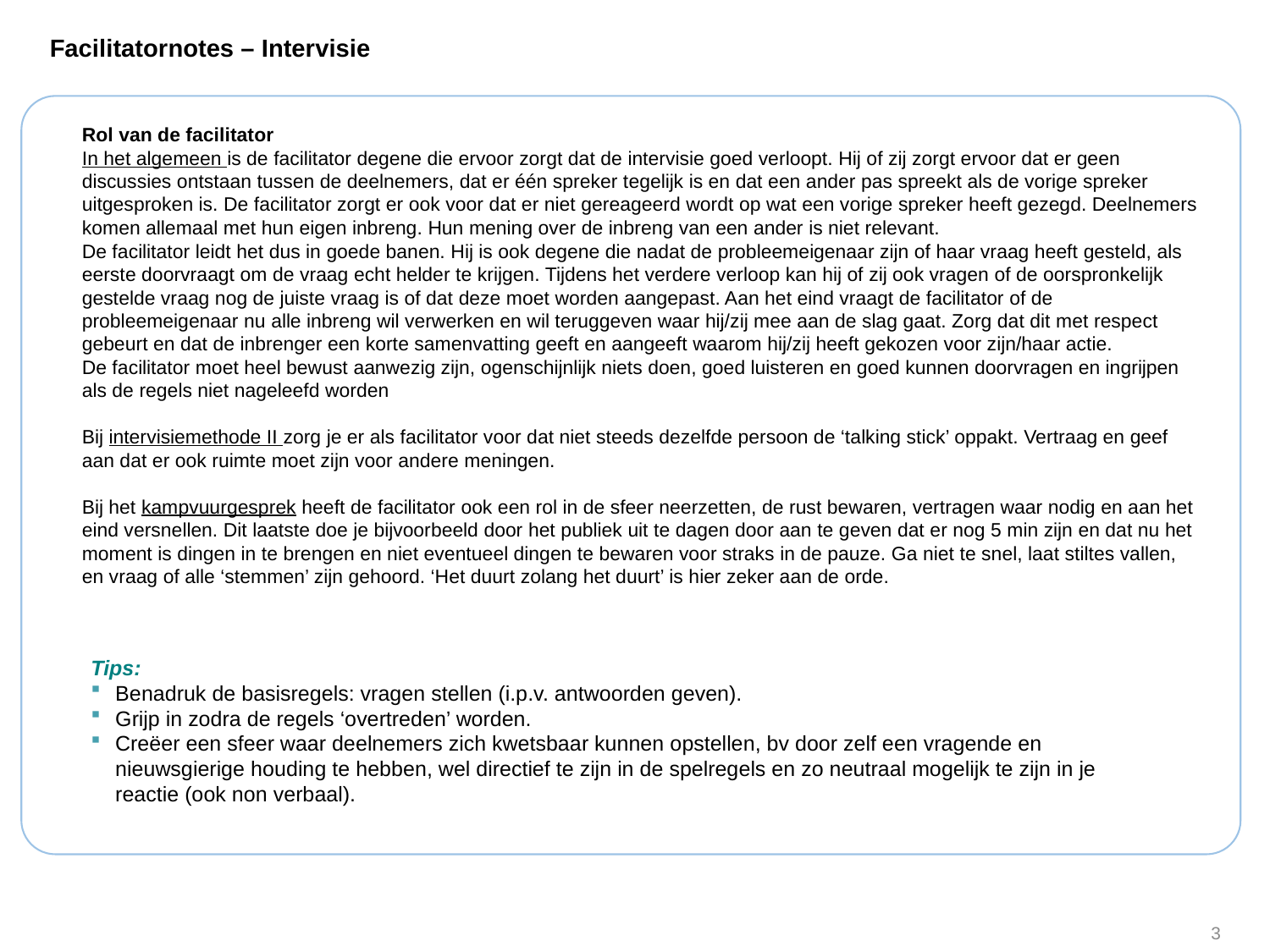

# Facilitatornotes – Intervisie

)
Rol van de facilitator
In het algemeen is de facilitator degene die ervoor zorgt dat de intervisie goed verloopt. Hij of zij zorgt ervoor dat er geen discussies ontstaan tussen de deelnemers, dat er één spreker tegelijk is en dat een ander pas spreekt als de vorige spreker uitgesproken is. De facilitator zorgt er ook voor dat er niet gereageerd wordt op wat een vorige spreker heeft gezegd. Deelnemers komen allemaal met hun eigen inbreng. Hun mening over de inbreng van een ander is niet relevant.
De facilitator leidt het dus in goede banen. Hij is ook degene die nadat de probleemeigenaar zijn of haar vraag heeft gesteld, als eerste doorvraagt om de vraag echt helder te krijgen. Tijdens het verdere verloop kan hij of zij ook vragen of de oorspronkelijk gestelde vraag nog de juiste vraag is of dat deze moet worden aangepast. Aan het eind vraagt de facilitator of de probleemeigenaar nu alle inbreng wil verwerken en wil teruggeven waar hij/zij mee aan de slag gaat. Zorg dat dit met respect gebeurt en dat de inbrenger een korte samenvatting geeft en aangeeft waarom hij/zij heeft gekozen voor zijn/haar actie.
De facilitator moet heel bewust aanwezig zijn, ogenschijnlijk niets doen, goed luisteren en goed kunnen doorvragen en ingrijpen als de regels niet nageleefd worden

Bij intervisiemethode II zorg je er als facilitator voor dat niet steeds dezelfde persoon de ‘talking stick’ oppakt. Vertraag en geef aan dat er ook ruimte moet zijn voor andere meningen.

Bij het kampvuurgesprek heeft de facilitator ook een rol in de sfeer neerzetten, de rust bewaren, vertragen waar nodig en aan het eind versnellen. Dit laatste doe je bijvoorbeeld door het publiek uit te dagen door aan te geven dat er nog 5 min zijn en dat nu het moment is dingen in te brengen en niet eventueel dingen te bewaren voor straks in de pauze. Ga niet te snel, laat stiltes vallen, en vraag of alle ‘stemmen’ zijn gehoord. ‘Het duurt zolang het duurt’ is hier zeker aan de orde.
Tips:
Benadruk de basisregels: vragen stellen (i.p.v. antwoorden geven).
Grijp in zodra de regels ‘overtreden’ worden.
Creëer een sfeer waar deelnemers zich kwetsbaar kunnen opstellen, bv door zelf een vragende en nieuwsgierige houding te hebben, wel directief te zijn in de spelregels en zo neutraal mogelijk te zijn in je reactie (ook non verbaal).
3